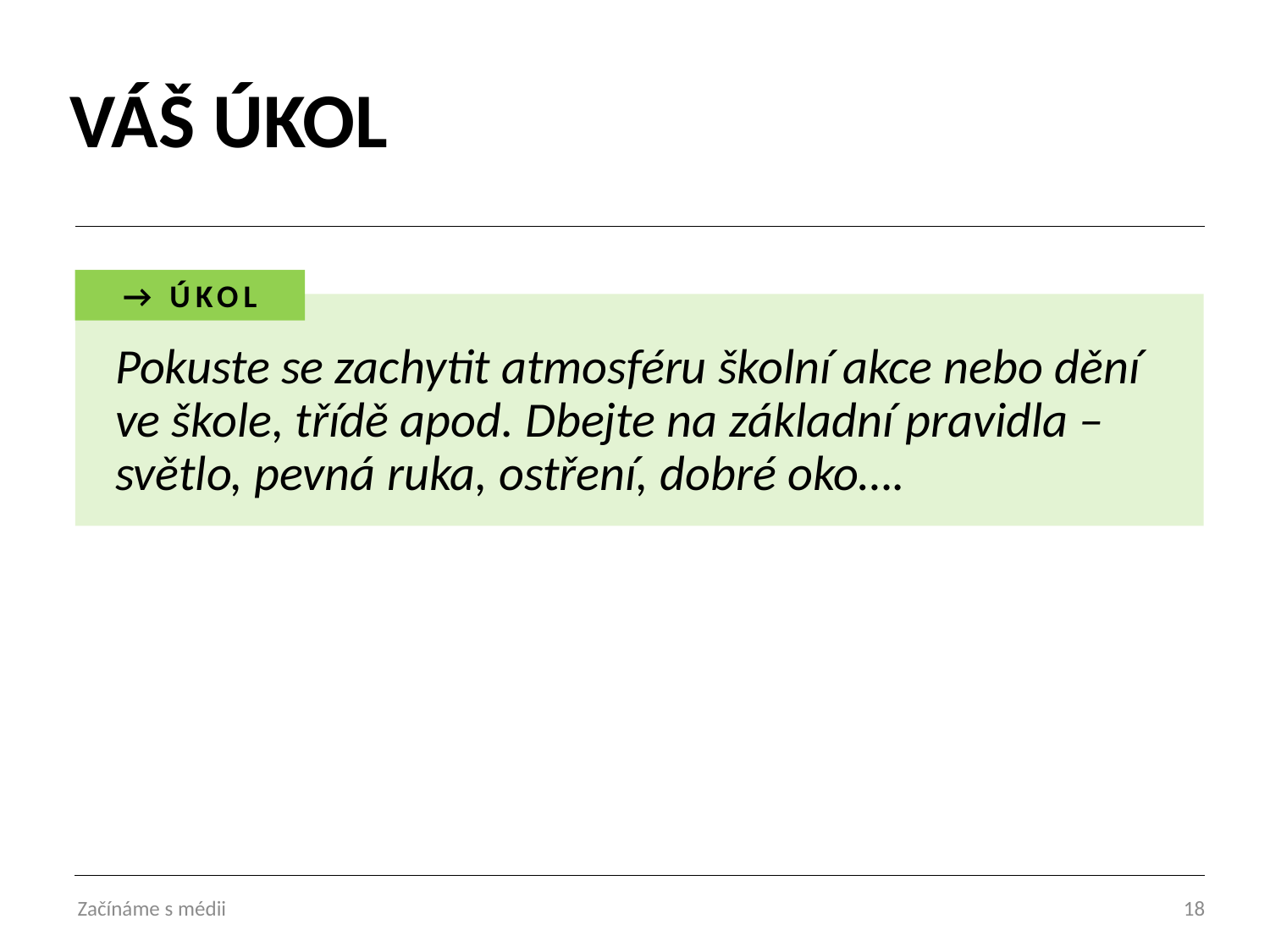

# VÁŠ ÚKOL
→ ÚKOL

Pokuste se zachytit atmosféru školní akce nebo dění ve škole, třídě apod. Dbejte na základní pravidla – světlo, pevná ruka, ostření, dobré oko….

Začínáme s médii
18